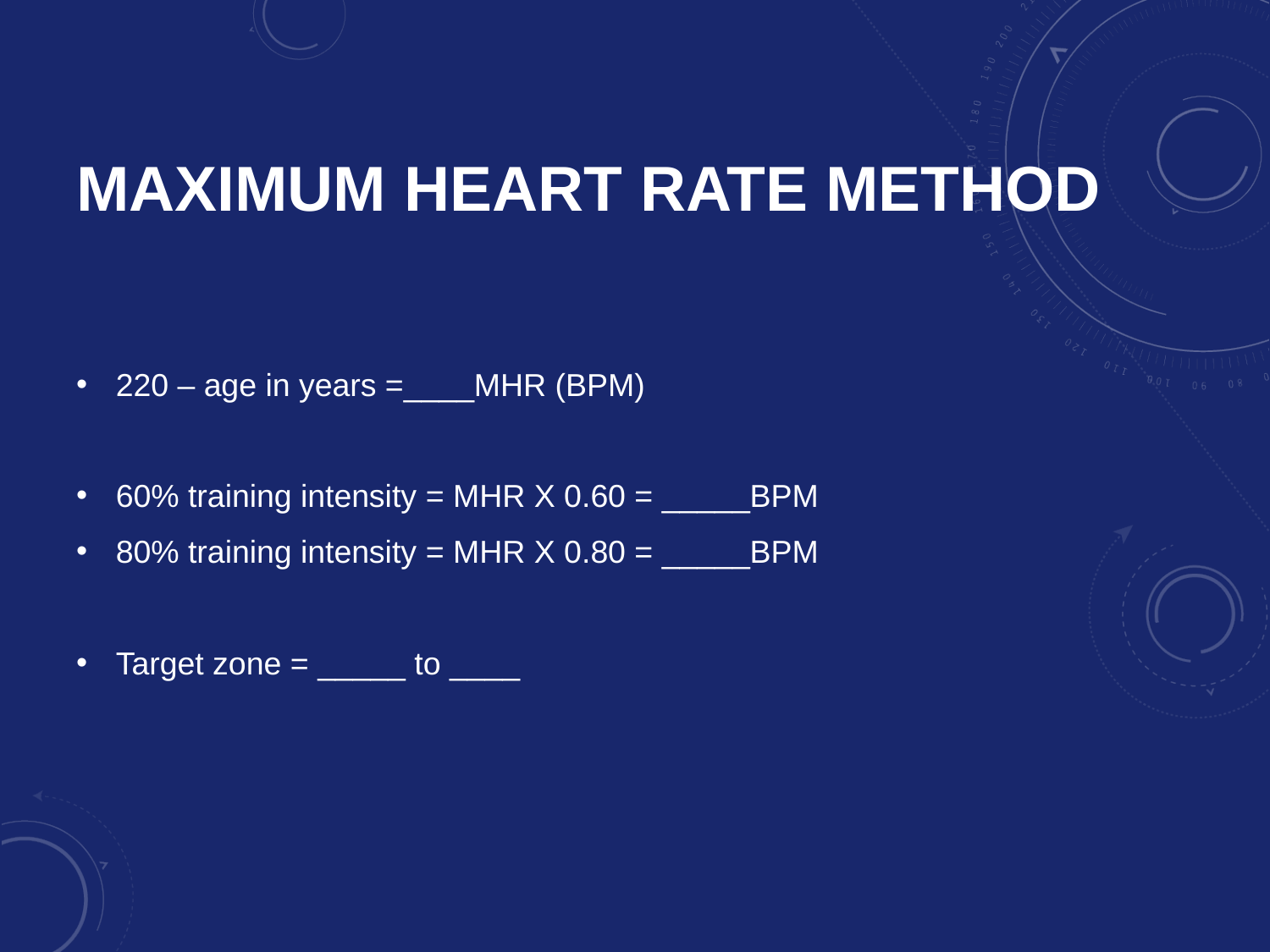

# Maximum Heart Rate Method
220 – age in years =____MHR (BPM)

60% training intensity = MHR X 0.60 = _____BPM
80% training intensity = MHR X 0.80 = _____BPM

Target zone = _____ to ____